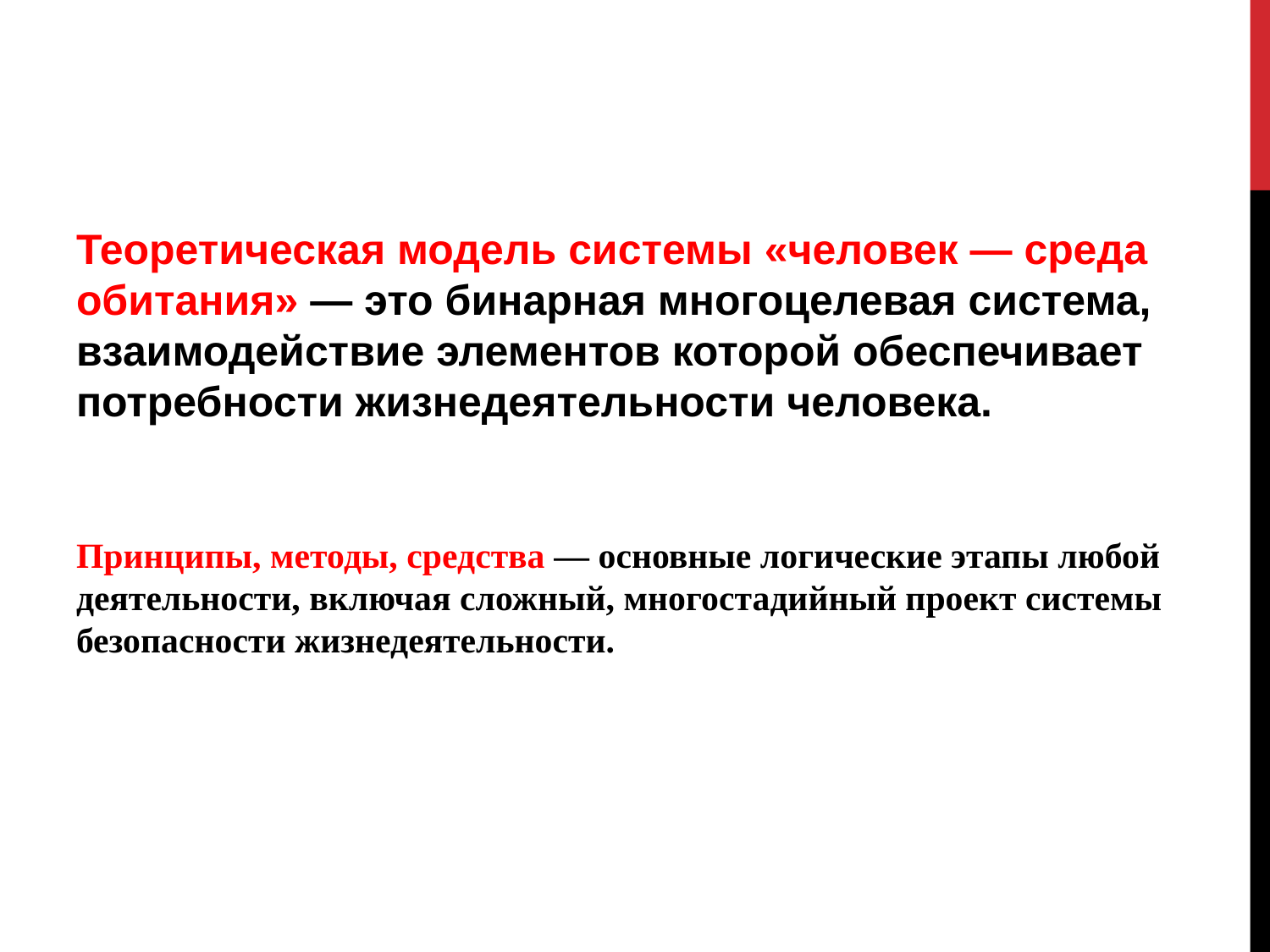

#
Теоретическая модель системы «человек — среда обитания» — это бинарная многоцелевая система, взаимодействие элементов которой обеспечивает потребности жизнедеятельности человека.

Принципы, методы, средства — основные логические этапы любой деятельности, включая сложный, многостадийный проект системы безопасности жизнедеятельности.